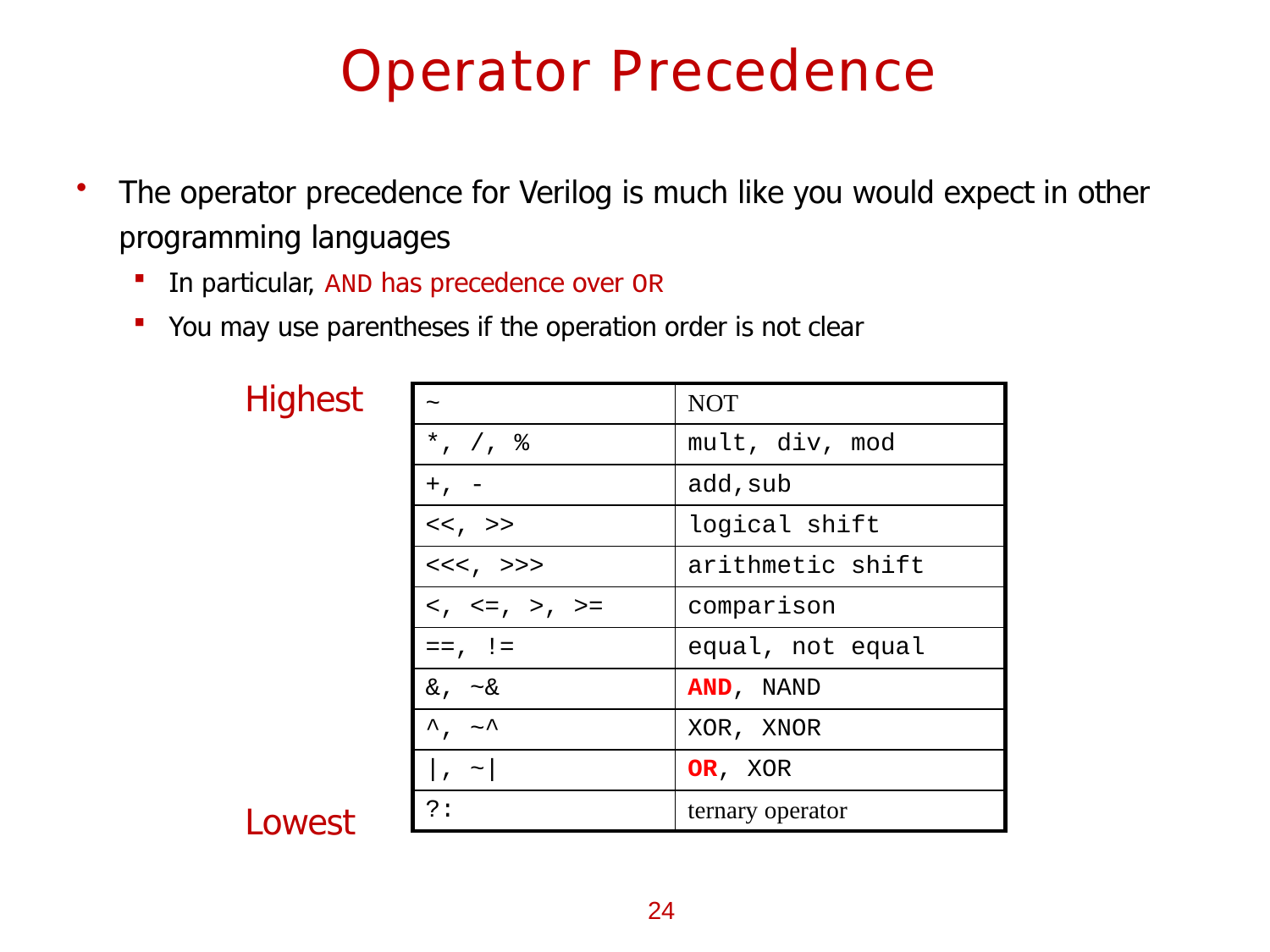

# Operator Precedence
The operator precedence for Verilog is much like you would expect in other programming languages
In particular, AND has precedence over OR
You may use parentheses if the operation order is not clear

Highest
| ~ | NOT |
| --- | --- |
| \*, /, % | mult, div, mod |
| +, - | add,sub |
| <<, >> | logical shift |
| <<<, >>> | arithmetic shift |
| <, <=, >, >= | comparison |
| ==, != | equal, not equal |
| &, ~& | AND, NAND |
| ^, ~^ | XOR, XNOR |
| |, ~| | OR, XOR |
| ?: | ternary operator |
Lowest
24